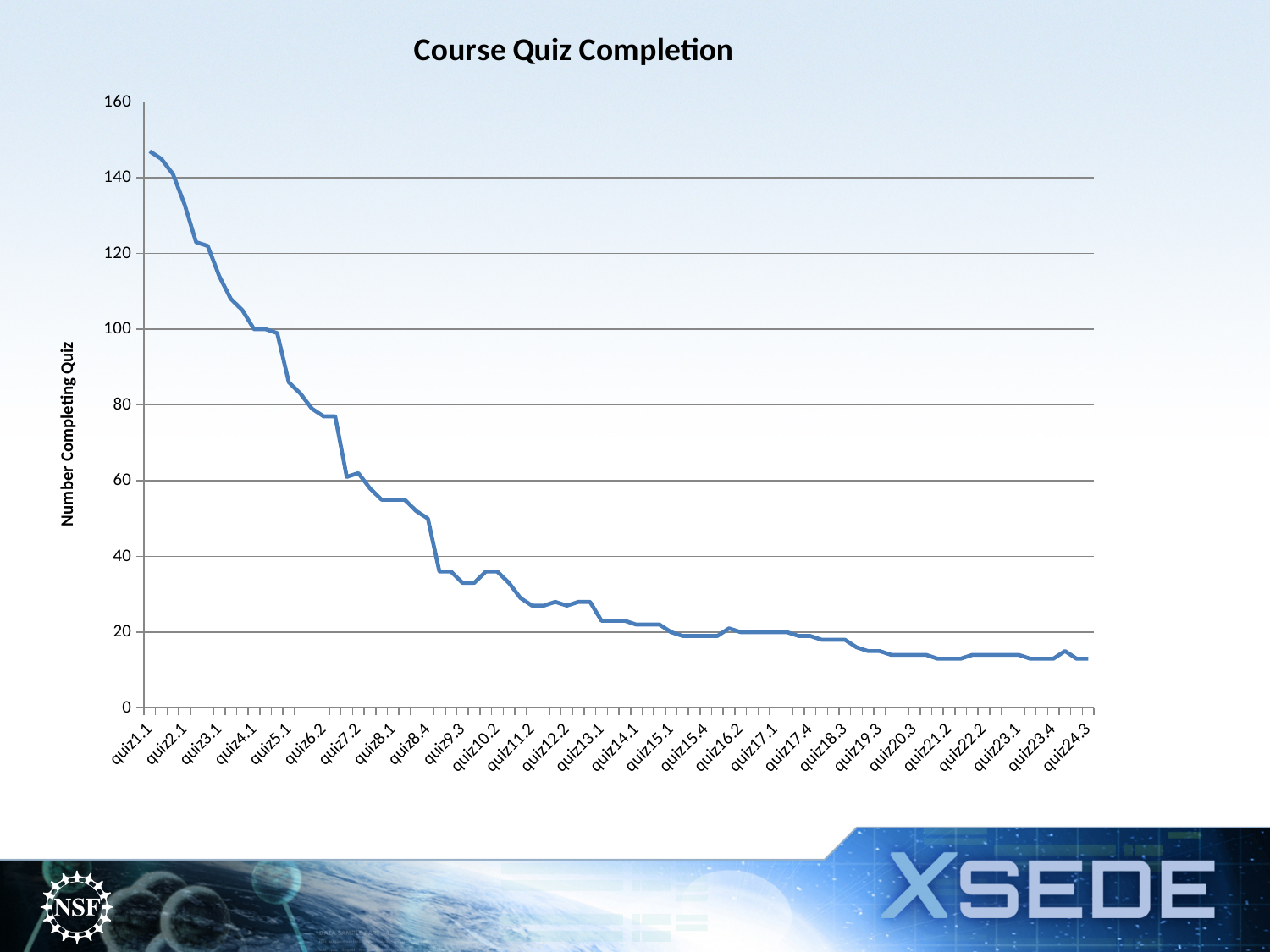

### Chart: Course Quiz Completion

| Category |  |
|---|---|
| quiz1.1 | 147.0 |
| quiz1.2 | 145.0 |
| quiz1.3 | 141.0 |
| quiz2.1 | 133.0 |
| quiz2.2 | 123.0 |
| quiz2.3 | 122.0 |
| quiz3.1 | 114.0 |
| quiz3.2 | 108.0 |
| quiz3.3 | 105.0 |
| quiz4.1 | 100.0 |
| quiz4.2 | 100.0 |
| quiz4.3 | 99.0 |
| quiz5.1 | 86.0 |
| quiz5.2 | 83.0 |
| quiz6.1 | 79.0 |
| quiz6.2 | 77.0 |
| quiz6.3 | 77.0 |
| quiz7.1 | 61.0 |
| quiz7.2 | 62.0 |
| quiz7.3 | 58.0 |
| quiz7.4 | 55.0 |
| quiz8.1 | 55.0 |
| quiz8.2 | 55.0 |
| quiz8.3 | 52.0 |
| quiz8.4 | 50.0 |
| quiz9.1 | 36.0 |
| quiz9.2 | 36.0 |
| quiz9.3 | 33.0 |
| quiz9.4 | 33.0 |
| quiz10.1 | 36.0 |
| quiz10.2 | 36.0 |
| quiz10.3 | 33.0 |
| quiz11.1 | 29.0 |
| quiz11.2 | 27.0 |
| quiz11.3 | 27.0 |
| quiz12.1 | 28.0 |
| quiz12.2 | 27.0 |
| quiz12.3 | 28.0 |
| quiz12.4 | 28.0 |
| quiz13.1 | 23.0 |
| quiz13.2 | 23.0 |
| quiz13.3 | 23.0 |
| quiz14.1 | 22.0 |
| quiz14.2 | 22.0 |
| quiz14.3 | 22.0 |
| quiz15.1 | 20.0 |
| quiz15.2 | 19.0 |
| quiz15.3 | 19.0 |
| quiz15.4 | 19.0 |
| quiz15.5 | 19.0 |
| quiz16.1 | 21.0 |
| quiz16.2 | 20.0 |
| quiz16.3 | 20.0 |
| quiz16.4 | 20.0 |
| quiz17.1 | 20.0 |
| quiz17.2 | 20.0 |
| quiz17.3 | 19.0 |
| quiz17.4 | 19.0 |
| quiz18.1 | 18.0 |
| quiz18.2 | 18.0 |
| quiz18.3 | 18.0 |
| quiz19.1 | 16.0 |
| quiz19.2 | 15.0 |
| quiz19.3 | 15.0 |
| quiz20.1 | 14.0 |
| quiz20.2 | 14.0 |
| quiz20.3 | 14.0 |
| quiz20.4 | 14.0 |
| quiz21.1 | 13.0 |
| quiz21.2 | 13.0 |
| quiz21.3 | 13.0 |
| quiz22.1 | 14.0 |
| quiz22.2 | 14.0 |
| quiz22.3 | 14.0 |
| quiz22.4 | 14.0 |
| quiz23.1 | 14.0 |
| quiz23.2 | 13.0 |
| quiz23.3 | 13.0 |
| quiz23.4 | 13.0 |
| quiz24.1 | 15.0 |
| quiz24.2 | 13.0 |
| quiz24.3 | 13.0 |